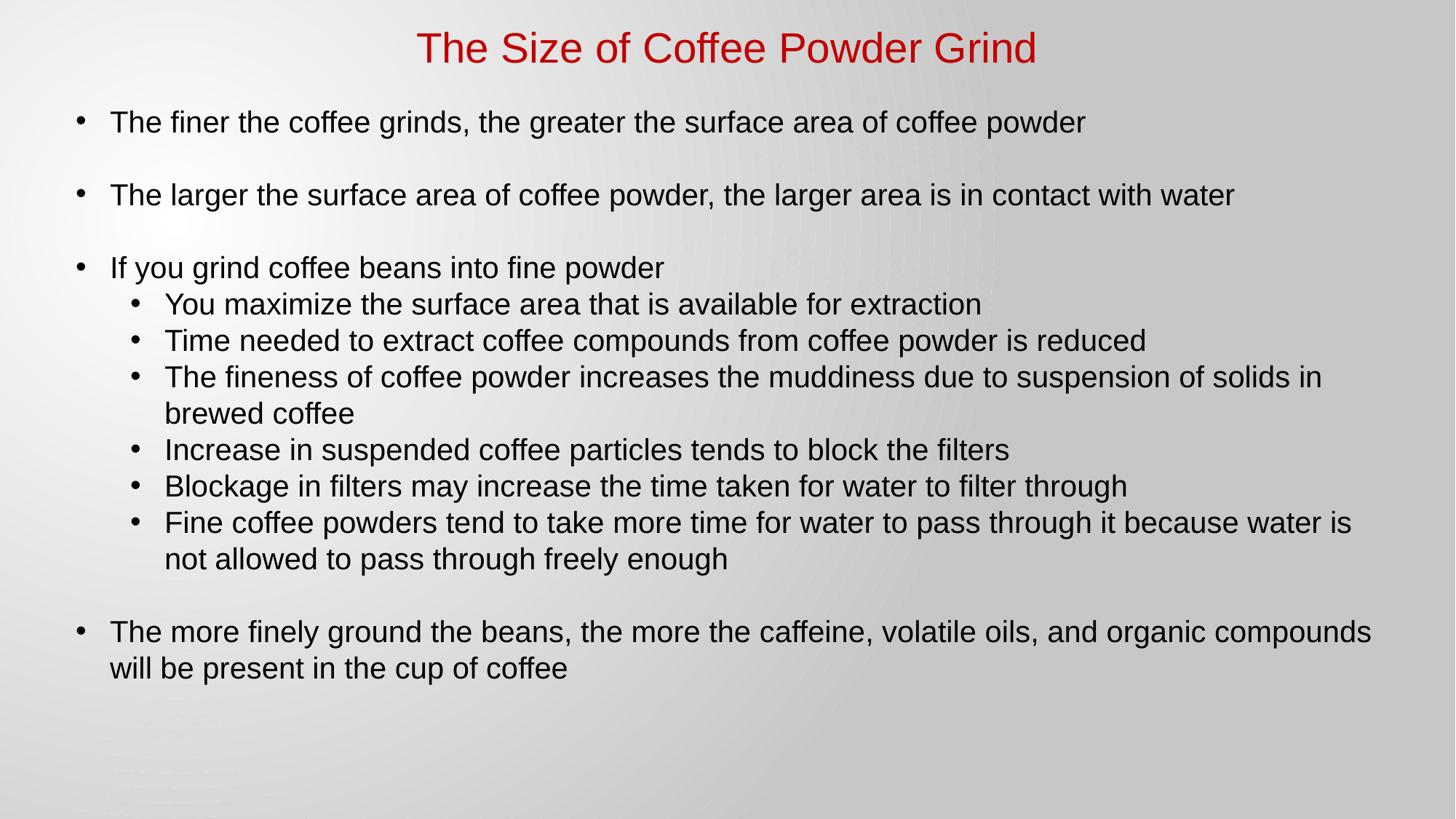

The Size of Coffee Powder Grind
The finer the coffee grinds, the greater the surface area of coffee powder

The larger the surface area of coffee powder, the larger area is in contact with water

If you grind coffee beans into fine powder
You maximize the surface area that is available for extraction
Time needed to extract coffee compounds from coffee powder is reduced
The fineness of coffee powder increases the muddiness due to suspension of solids in brewed coffee
Increase in suspended coffee particles tends to block the filters
Blockage in filters may increase the time taken for water to filter through
Fine coffee powders tend to take more time for water to pass through it because water is not allowed to pass through freely enough

The more finely ground the beans, the more the caffeine, volatile oils, and organic compounds will be present in the cup of coffee